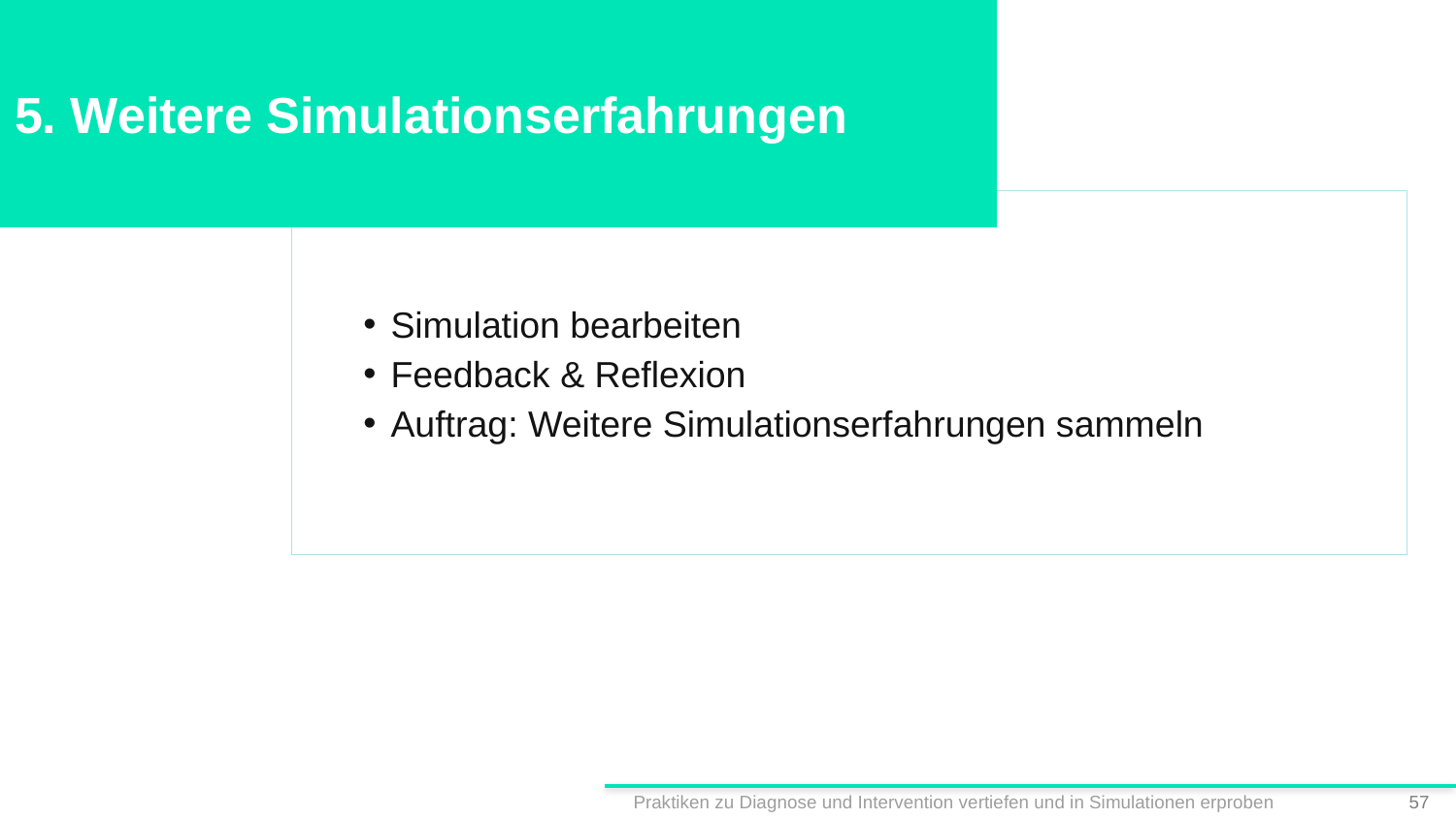

# 5. Weitere Simulationserfahrungen
Simulation bearbeiten
Feedback & Reflexion
Auftrag: Weitere Simulationserfahrungen sammeln
Praktiken zu Diagnose und Intervention vertiefen und in Simulationen erproben
57